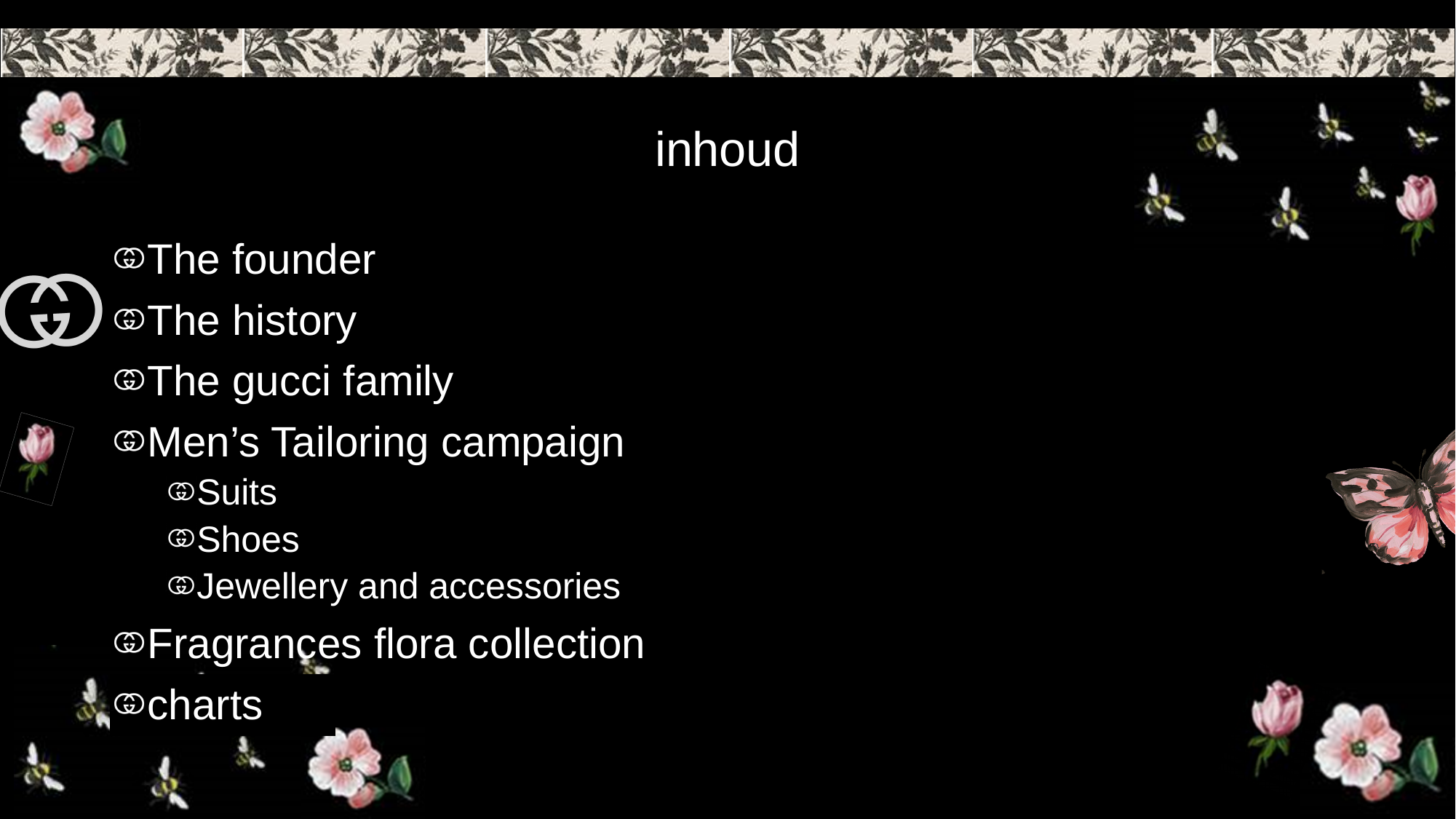

# inhoud
The founder
The history
The gucci family
Men’s Tailoring campaign
Suits
Shoes
Jewellery and accessories
Fragrances flora collection
charts